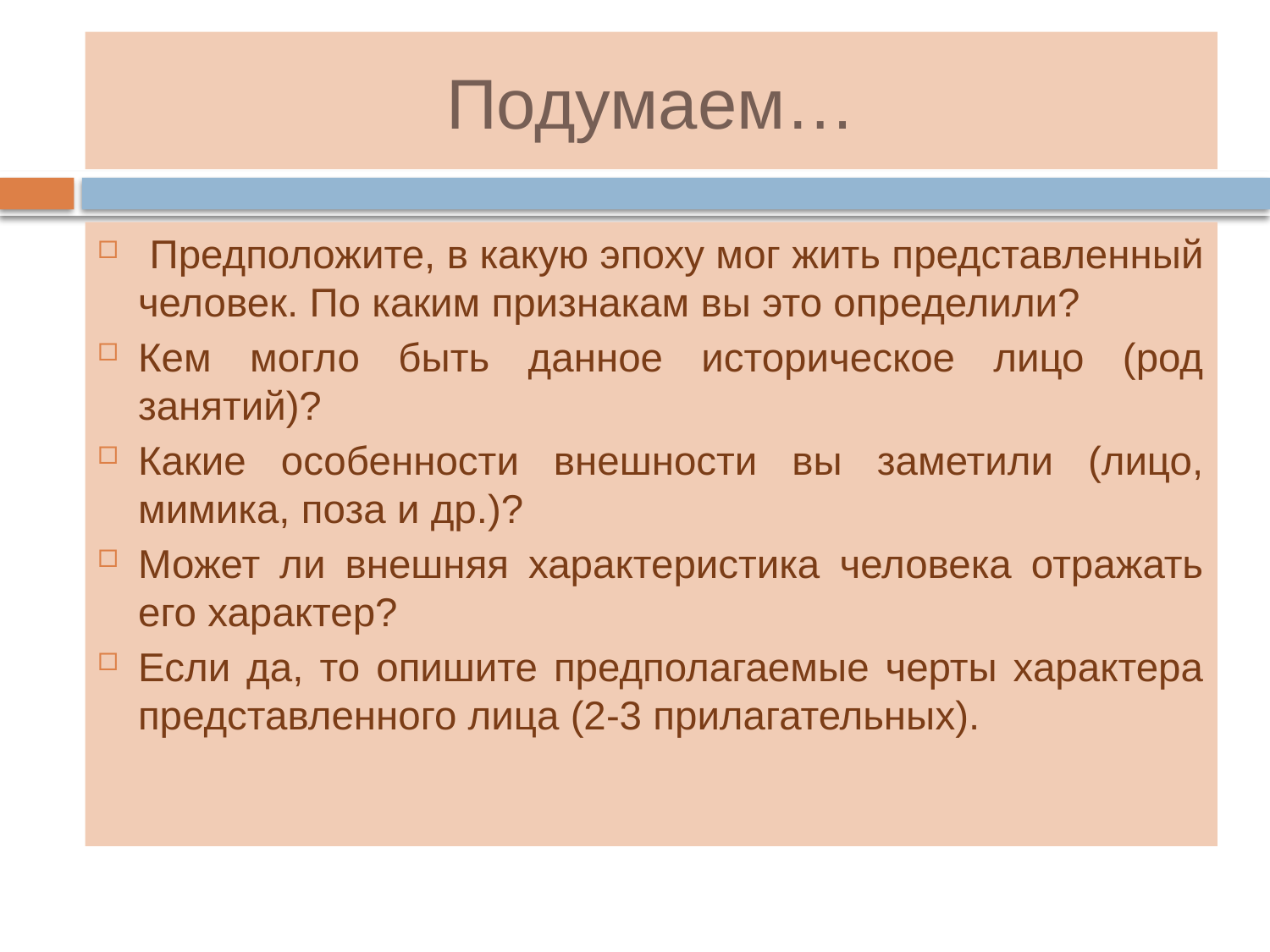

# Подумаем…
 Предположите, в какую эпоху мог жить представленный человек. По каким признакам вы это определили?
Кем могло быть данное историческое лицо (род занятий)?
Какие особенности внешности вы заметили (лицо, мимика, поза и др.)?
Может ли внешняя характеристика человека отражать его характер?
Если да, то опишите предполагаемые черты характера представленного лица (2-3 прилагательных).